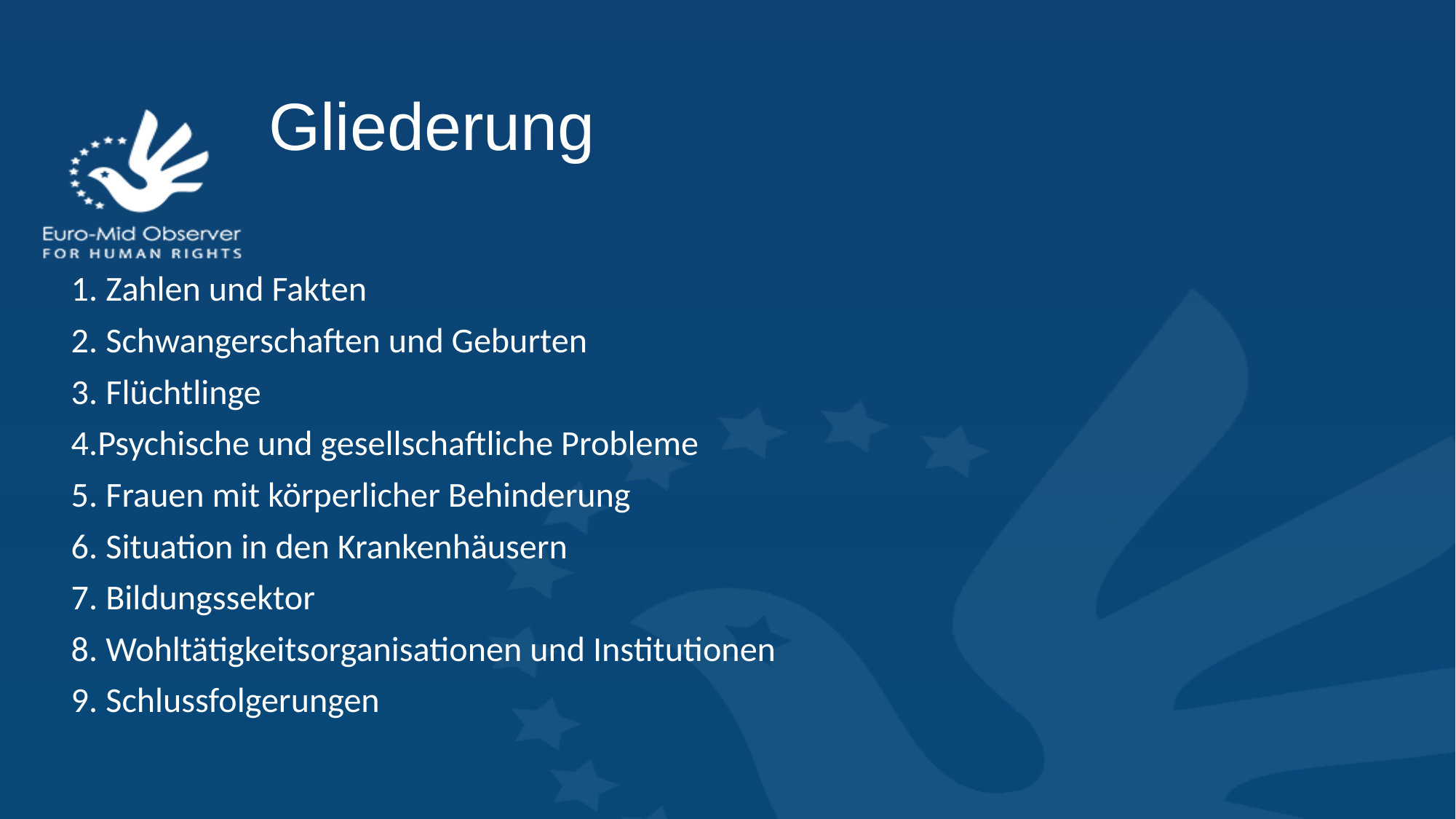

# Gliederung
1. Zahlen und Fakten
2. Schwangerschaften und Geburten
3. Flüchtlinge
4.Psychische und gesellschaftliche Probleme
5. Frauen mit körperlicher Behinderung
6. Situation in den Krankenhäusern
7. Bildungssektor
8. Wohltätigkeitsorganisationen und Institutionen
9. Schlussfolgerungen